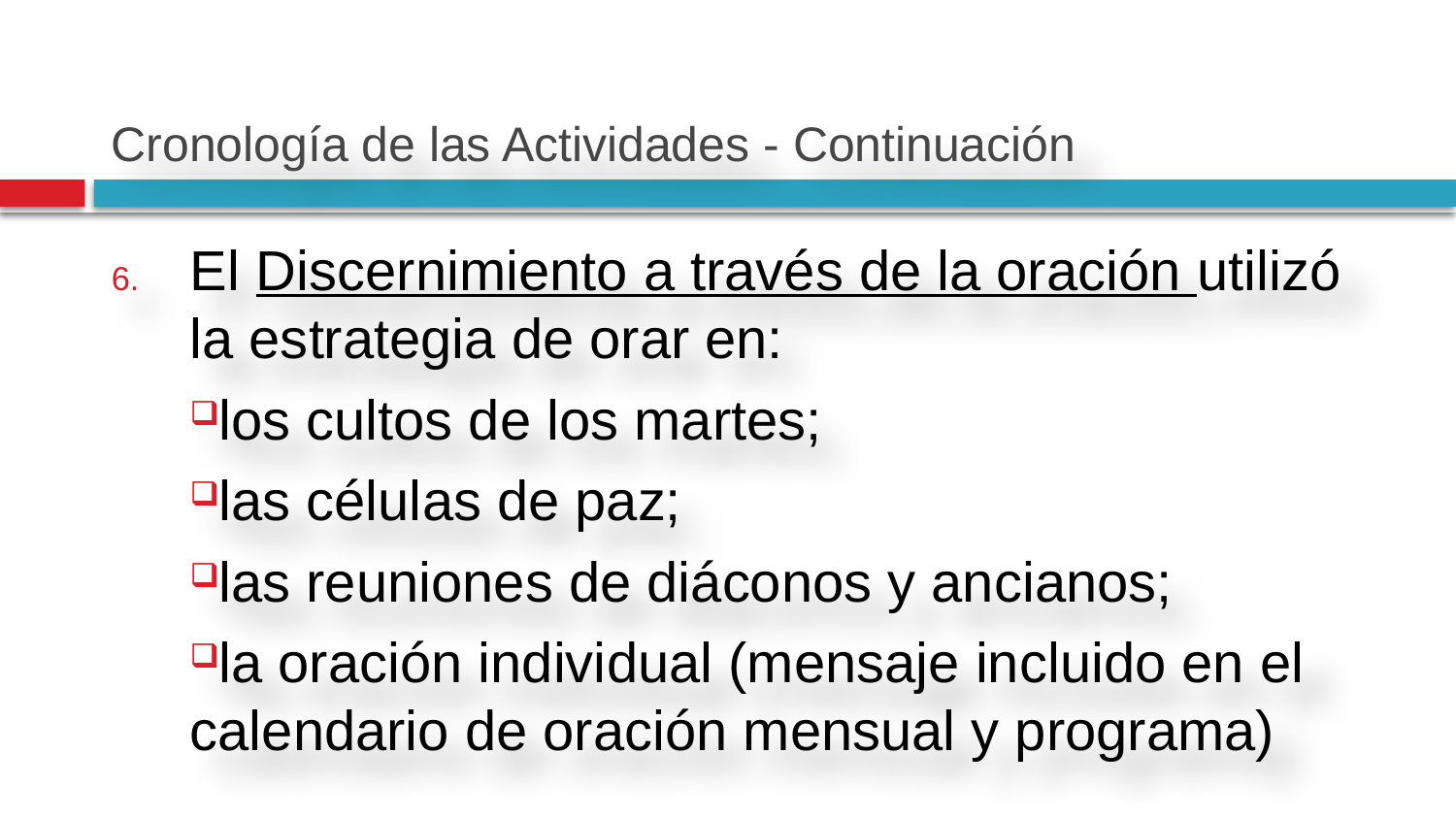

# Cronología de las Actividades - Continuación
El Discernimiento a través de la oración utilizó la estrategia de orar en:
los cultos de los martes;
las células de paz;
las reuniones de diáconos y ancianos;
la oración individual (mensaje incluido en el calendario de oración mensual y programa)